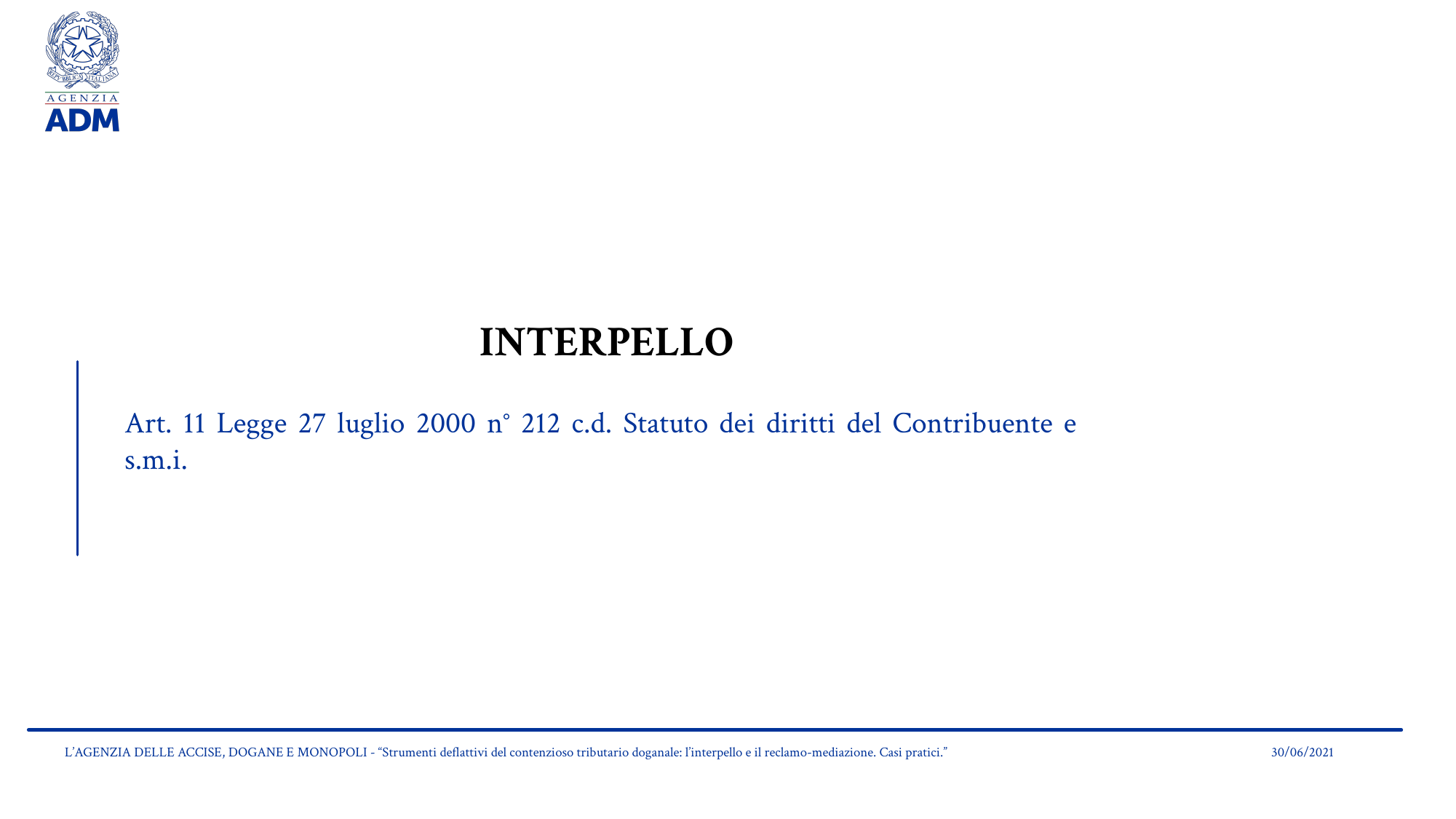

INTERPELLO
Art. 11 Legge 27 luglio 2000 n° 212 c.d. Statuto dei diritti del Contribuente e s.m.i.

30/06/2021
L’AGENZIA DELLE ACCISE, DOGANE E MONOPOLI - “Strumenti deflattivi del contenzioso tributario doganale: l’interpello e il reclamo-mediazione. Casi pratici.”